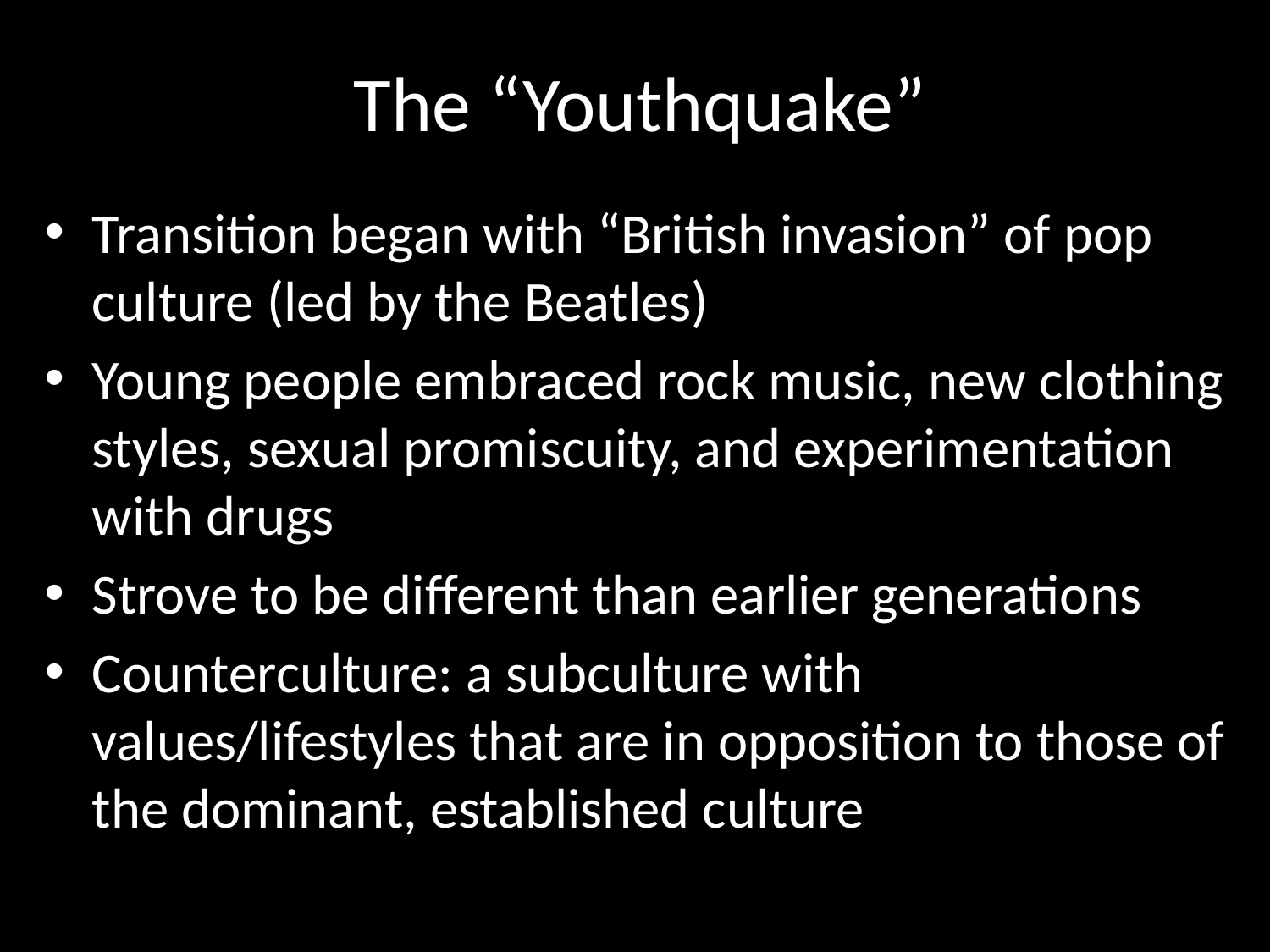

# The “Youthquake”
Transition began with “British invasion” of pop culture (led by the Beatles)
Young people embraced rock music, new clothing styles, sexual promiscuity, and experimentation with drugs
Strove to be different than earlier generations
Counterculture: a subculture with values/lifestyles that are in opposition to those of the dominant, established culture